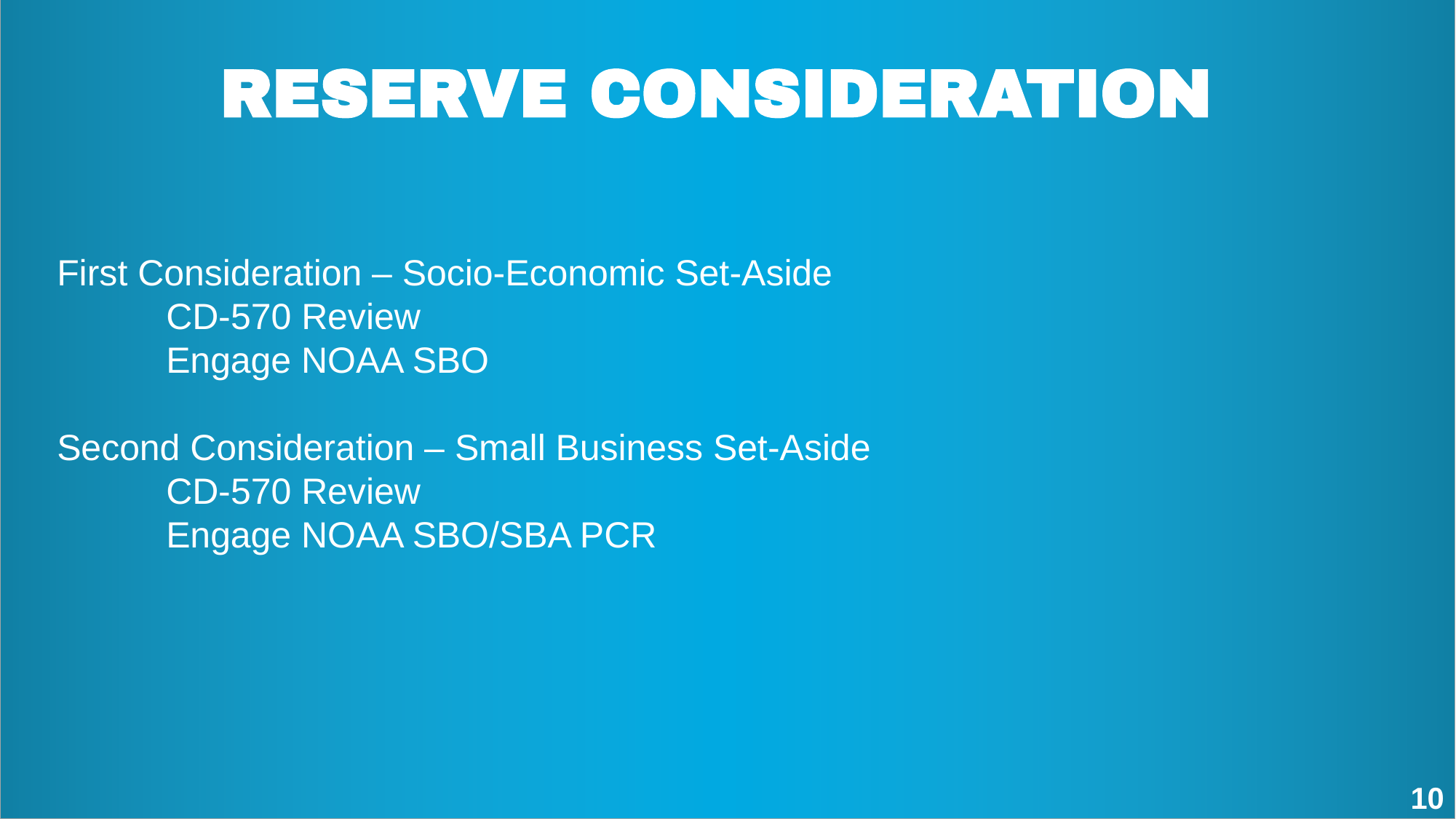

RESERVE CONSIDERATION

First Consideration – Socio-Economic Set-Aside
	CD-570 Review
	Engage NOAA SBO

Second Consideration – Small Business Set-Aside
	CD-570 Review
	Engage NOAA SBO/SBA PCR

10